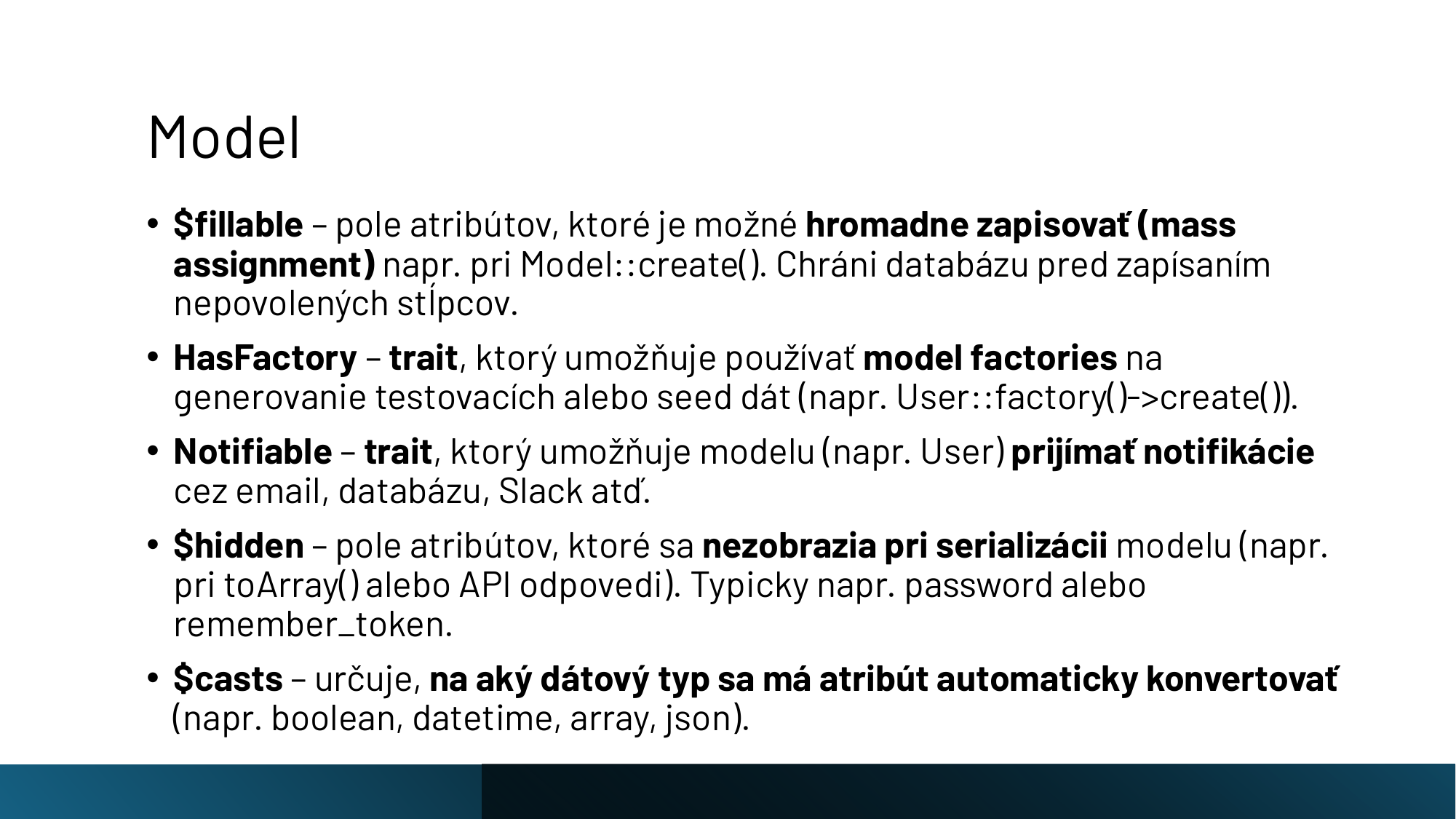

# Model
$fillable – pole atribútov, ktoré je možné hromadne zapisovať (mass assignment) napr. pri Model::create(). Chráni databázu pred zapísaním nepovolených stĺpcov.
HasFactory – trait, ktorý umožňuje používať model factories na generovanie testovacích alebo seed dát (napr. User::factory()->create()).
Notifiable – trait, ktorý umožňuje modelu (napr. User) prijímať notifikácie cez email, databázu, Slack atď.
$hidden – pole atribútov, ktoré sa nezobrazia pri serializácii modelu (napr. pri toArray() alebo API odpovedi). Typicky napr. password alebo remember_token.
$casts – určuje, na aký dátový typ sa má atribút automaticky konvertovať (napr. boolean, datetime, array, json).